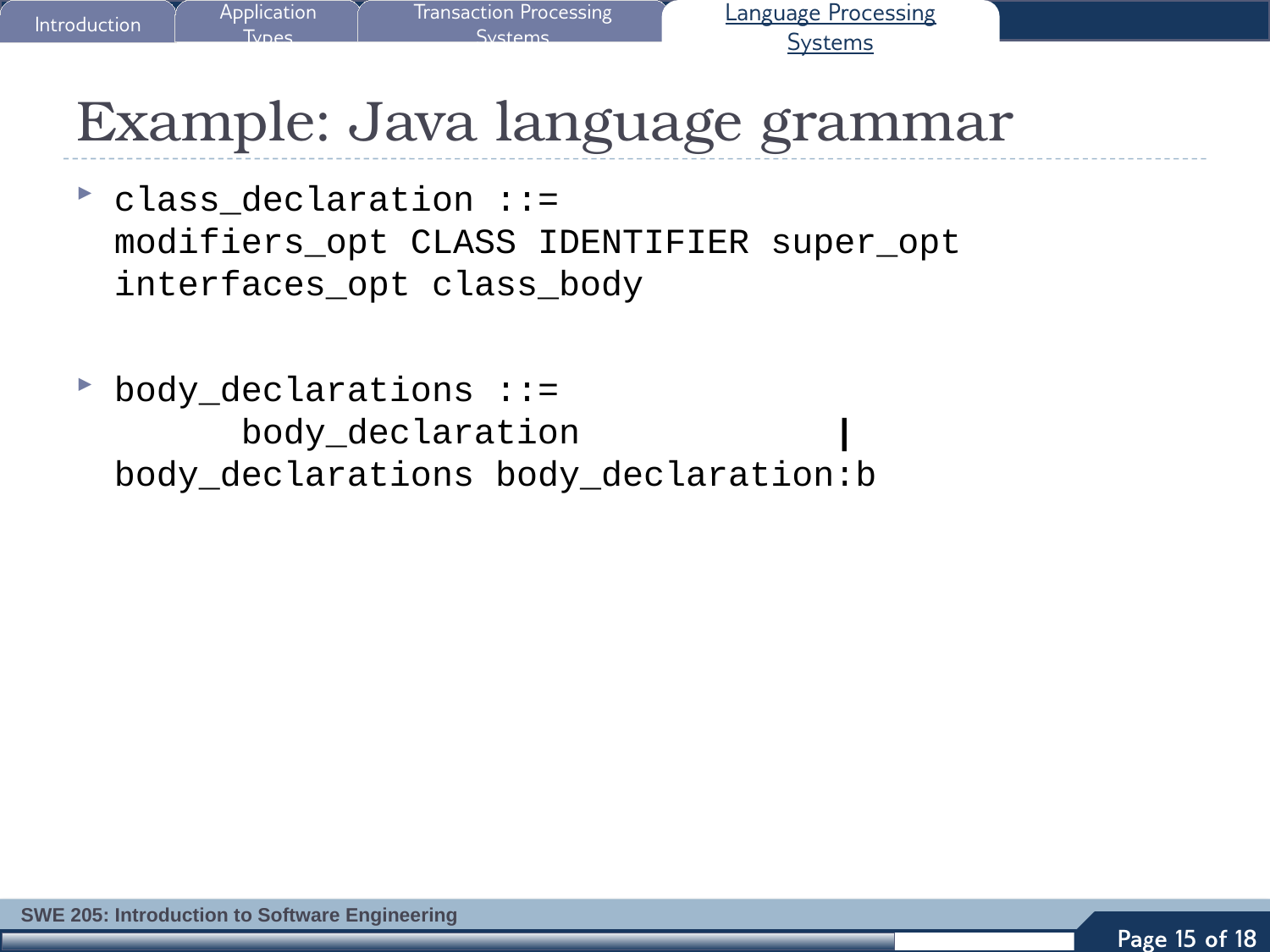

Introduction
Application Types
Transaction Processing Systems
Language Processing Systems
# Example: Java language grammar
class_declaration ::=                    	modifiers_opt CLASS IDENTIFIER super_opt 	interfaces_opt class_body

body_declarations ::=
	body_declaration            |     	body_declarations body_declaration:b
15
Page 15 of 18